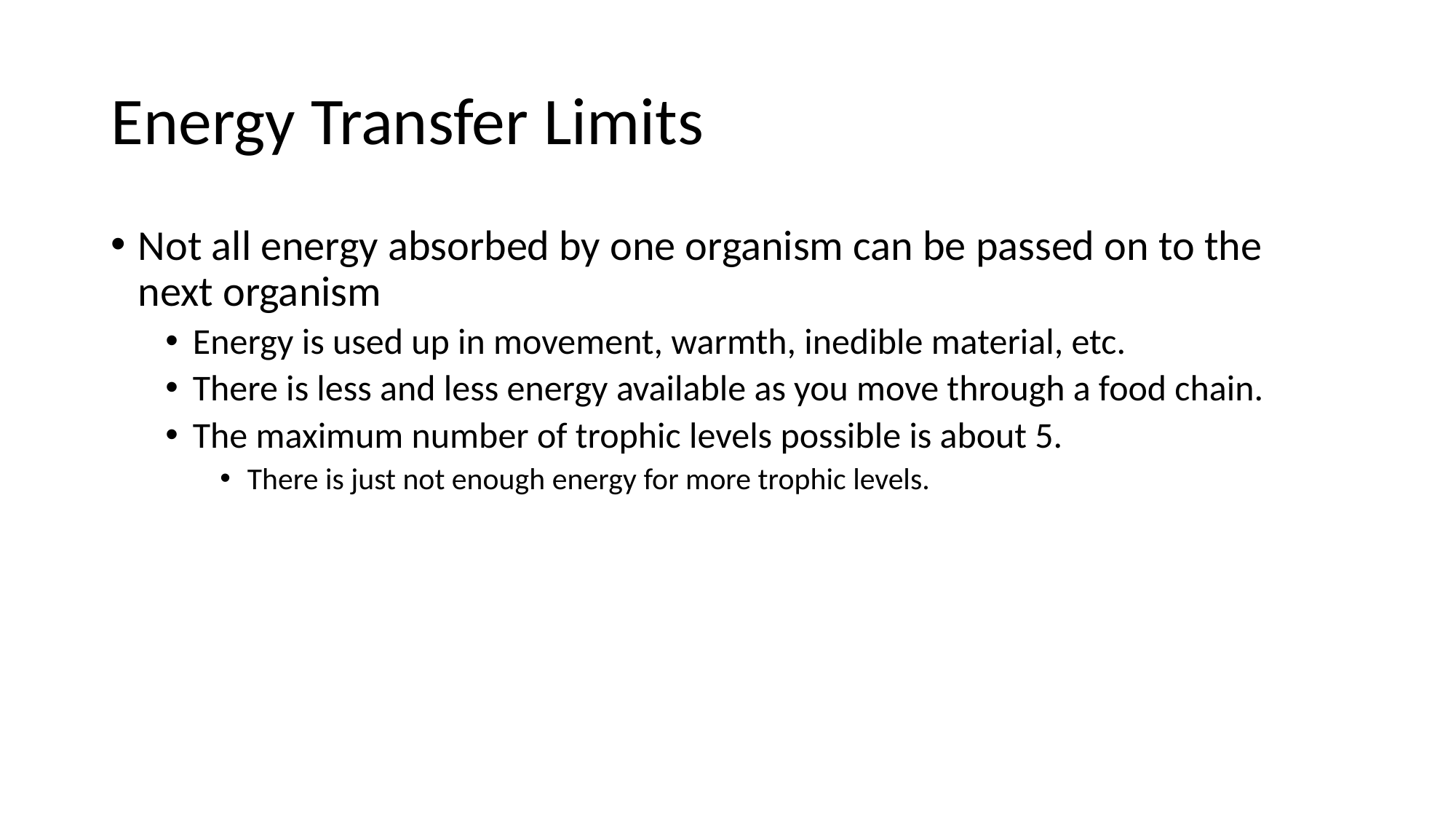

# Energy Transfer Limits
Not all energy absorbed by one organism can be passed on to the next organism
Energy is used up in movement, warmth, inedible material, etc.
There is less and less energy available as you move through a food chain.
The maximum number of trophic levels possible is about 5.
There is just not enough energy for more trophic levels.